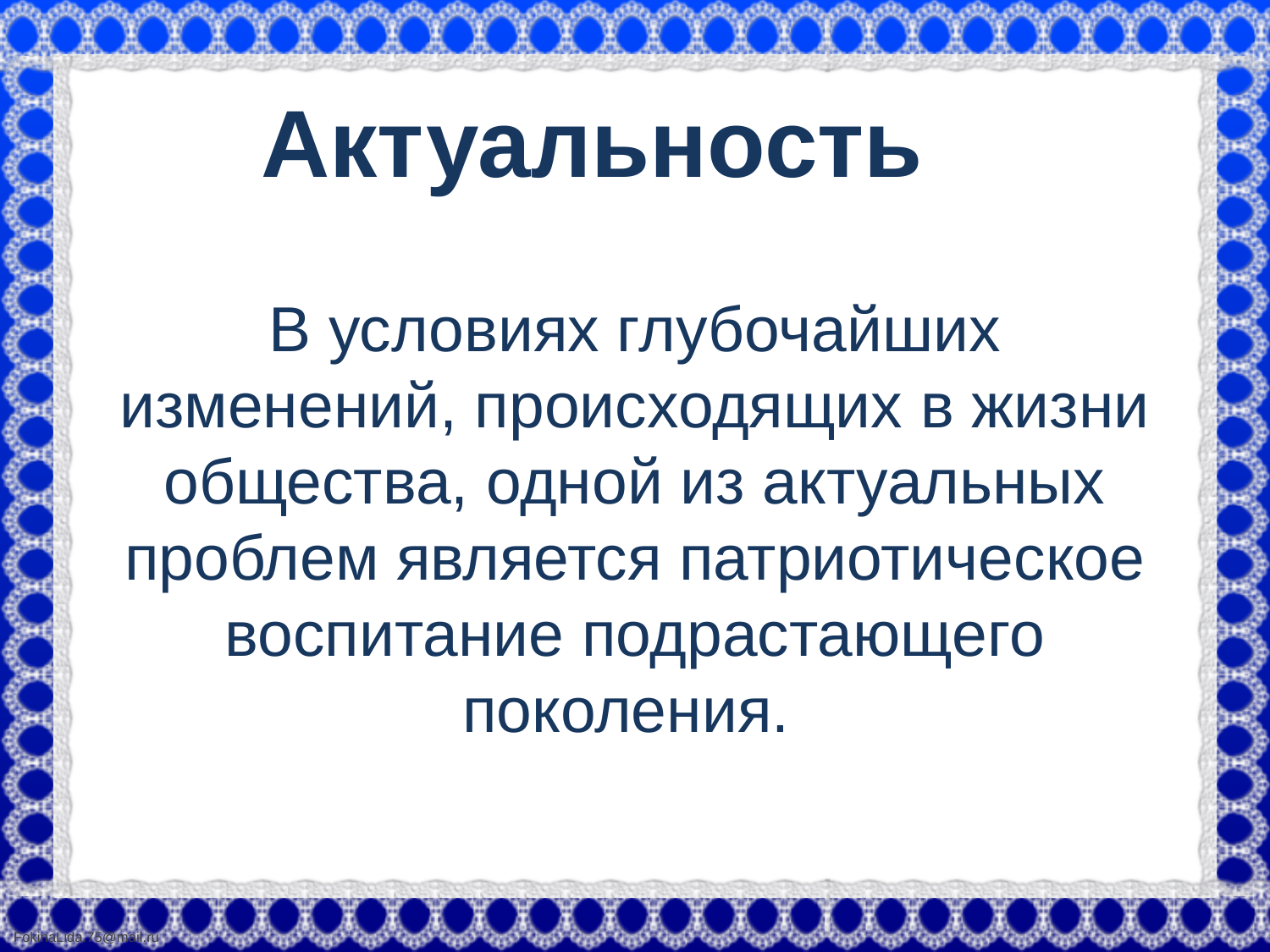

Актуальность

В условиях глубочайших изменений, происходящих в жизни общества, одной из актуальных проблем является патриотическое воспитание подрастающего поколения.